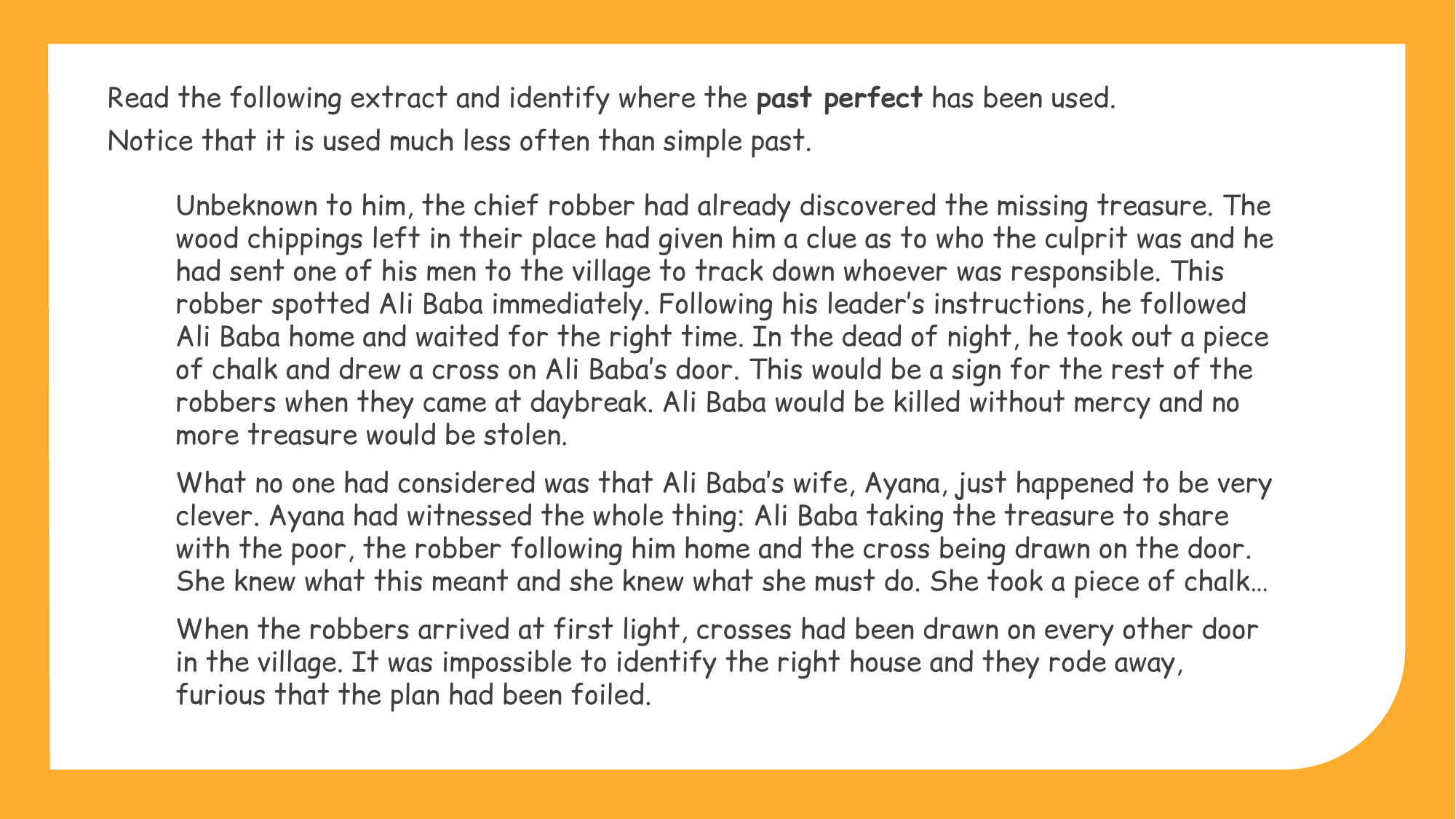

Read the following extract and identify where the past perfect has been used.
Notice that it is used much less often than simple past.
Unbeknown to him, the chief robber had already discovered the missing treasure. The wood chippings left in their place had given him a clue as to who the culprit was and he had sent one of his men to the village to track down whoever was responsible. This robber spotted Ali Baba immediately. Following his leader’s instructions, he followed Ali Baba home and waited for the right time. In the dead of night, he took out a piece of chalk and drew a cross on Ali Baba’s door. This would be a sign for the rest of the robbers when they came at daybreak. Ali Baba would be killed without mercy and no more treasure would be stolen.
What no one had considered was that Ali Baba’s wife, Ayana, just happened to be very clever. Ayana had witnessed the whole thing: Ali Baba taking the treasure to share with the poor, the robber following him home and the cross being drawn on the door. She knew what this meant and she knew what she must do. She took a piece of chalk…
When the robbers arrived at first light, crosses had been drawn on every other door in the village. It was impossible to identify the right house and they rode away, furious that the plan had been foiled.